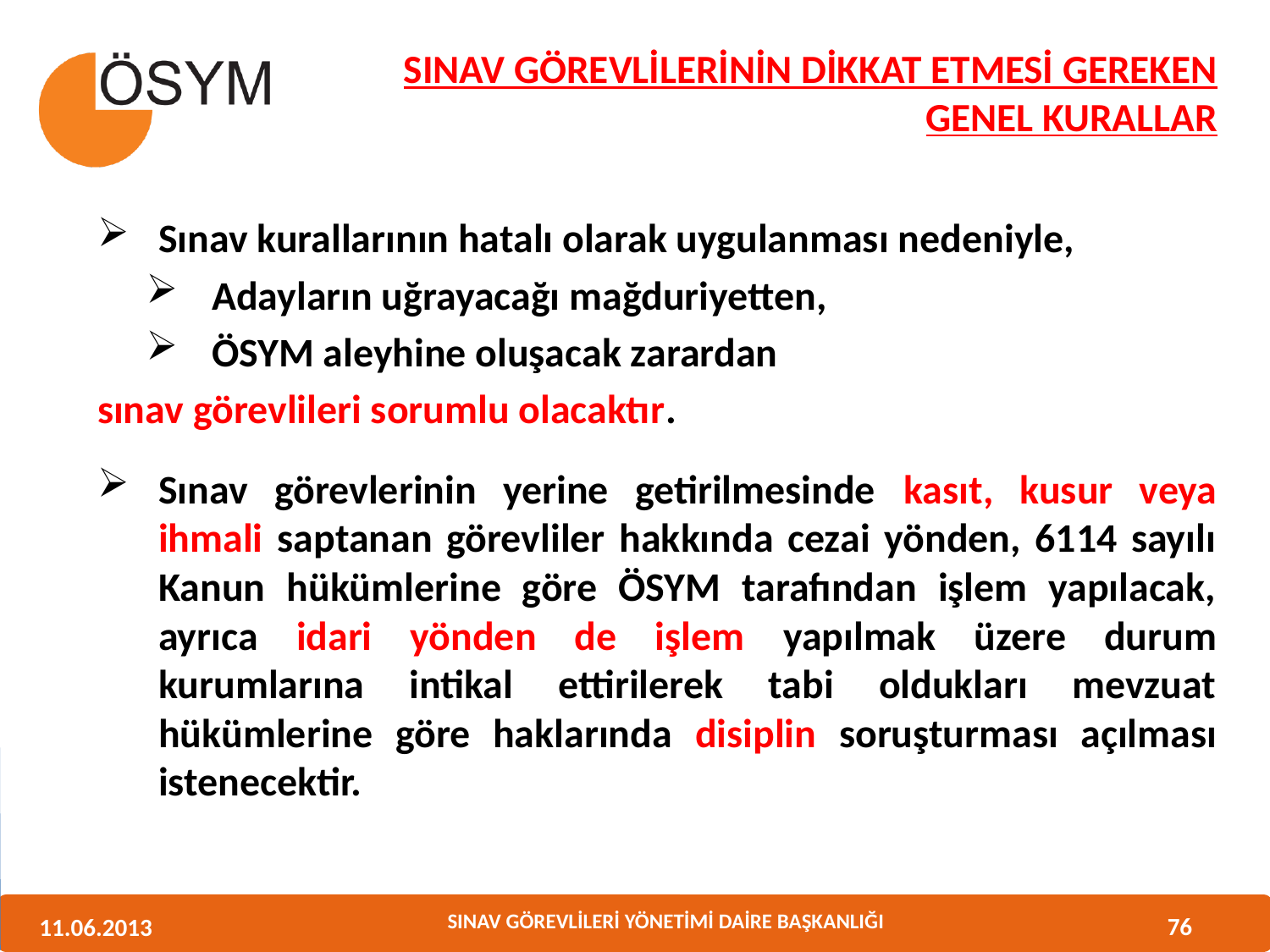

# SINAV GÖREVLİLERİNİN DİKKAT ETMESİ GEREKEN GENEL KURALLAR
Sınav kurallarının hatalı olarak uygulanması nedeniyle,
Adayların uğrayacağı mağduriyetten,
ÖSYM aleyhine oluşacak zarardan
sınav görevlileri sorumlu olacaktır.

Sınav görevlerinin yerine getirilmesinde kasıt, kusur veya ihmali saptanan görevliler hakkında cezai yönden, 6114 sayılı Kanun hükümlerine göre ÖSYM tarafından işlem yapılacak, ayrıca idari yönden de işlem yapılmak üzere durum kurumlarına intikal ettirilerek tabi oldukları mevzuat hükümlerine göre haklarında disiplin soruşturması açılması istenecektir.
76
11.06.2013